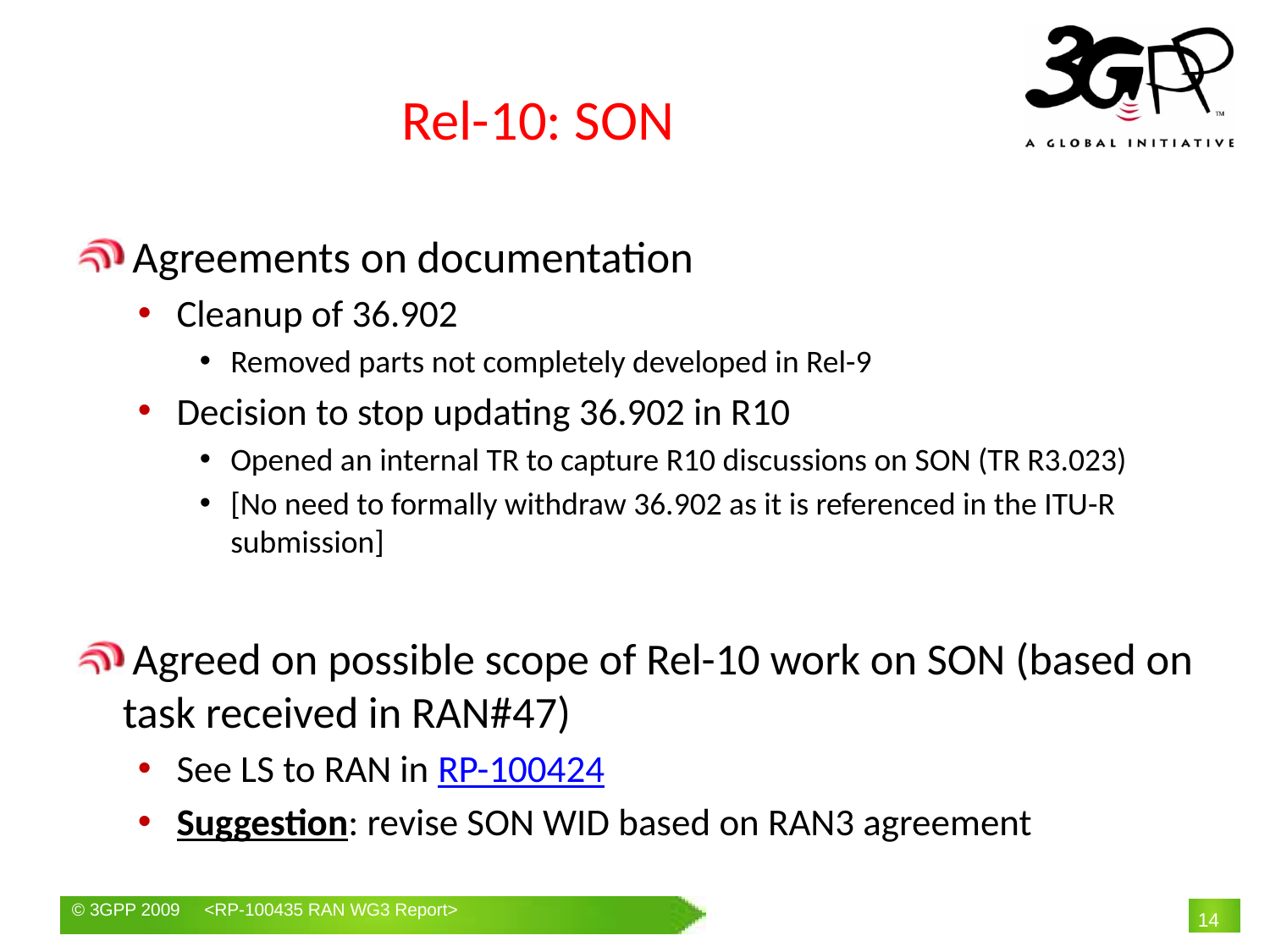

# Rel-10: SON
 Agreements on documentation
Cleanup of 36.902
Removed parts not completely developed in Rel-9
Decision to stop updating 36.902 in R10
Opened an internal TR to capture R10 discussions on SON (TR R3.023)
[No need to formally withdraw 36.902 as it is referenced in the ITU-R submission]

 Agreed on possible scope of Rel-10 work on SON (based on task received in RAN#47)
See LS to RAN in RP-100424
Suggestion: revise SON WID based on RAN3 agreement

14